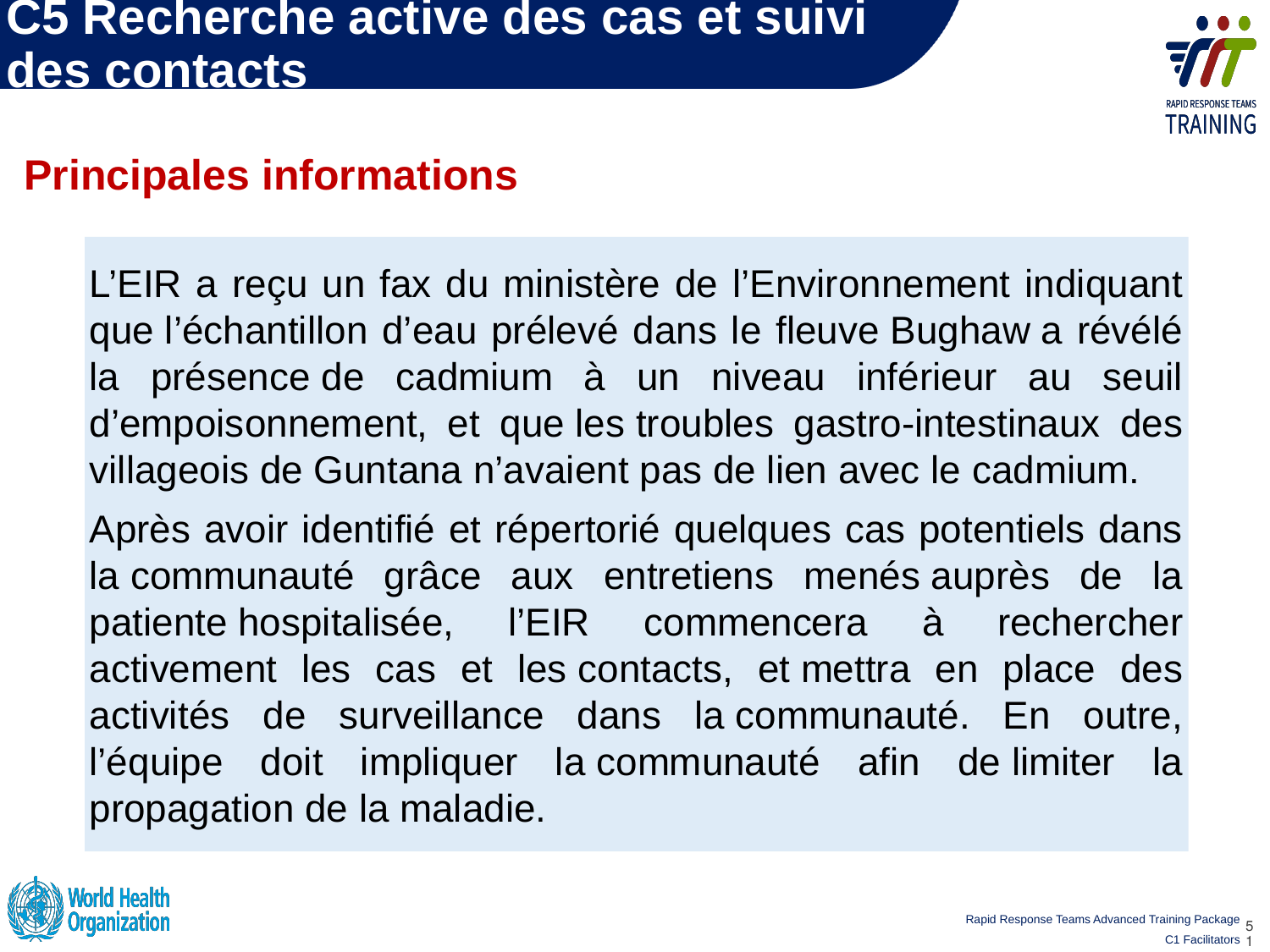

# C5 Recherche active des cas et suivi des contacts
Principales informations
L’EIR a reçu un fax du ministère de l’Environnement indiquant que l’échantillon d’eau prélevé dans le fleuve Bughaw a révélé la présence de cadmium à un niveau inférieur au seuil d’empoisonnement, et que les troubles gastro-intestinaux des villageois de Guntana n’avaient pas de lien avec le cadmium.
Après avoir identifié et répertorié quelques cas potentiels dans la communauté grâce aux entretiens menés auprès de la patiente hospitalisée, l’EIR commencera à rechercher activement les cas et les contacts, et mettra en place des activités de surveillance dans la communauté. En outre, l’équipe doit impliquer la communauté afin de limiter la propagation de la maladie.